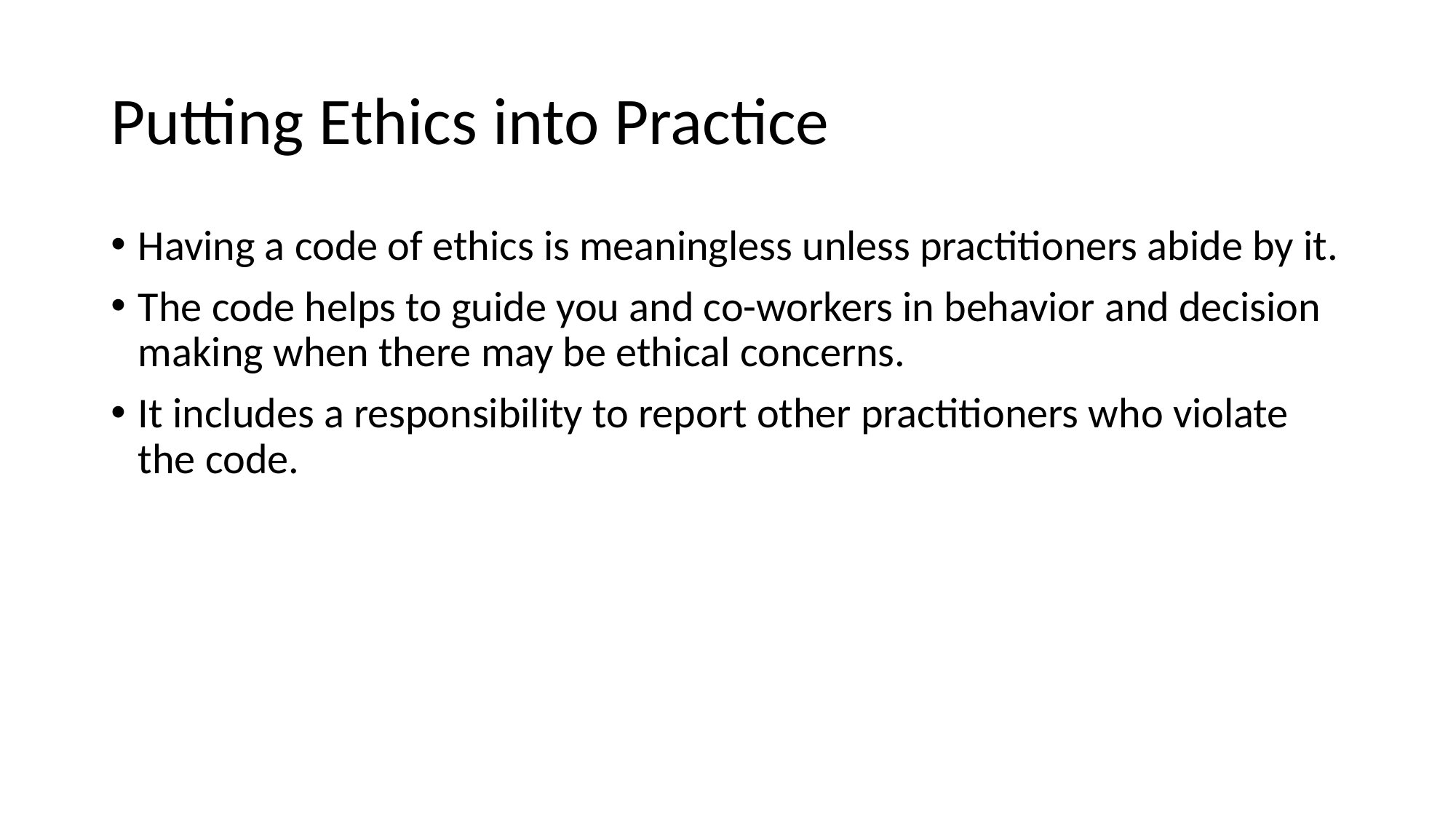

# Putting Ethics into Practice
Having a code of ethics is meaningless unless practitioners abide by it.
The code helps to guide you and co-workers in behavior and decision making when there may be ethical concerns.
It includes a responsibility to report other practitioners who violate the code.